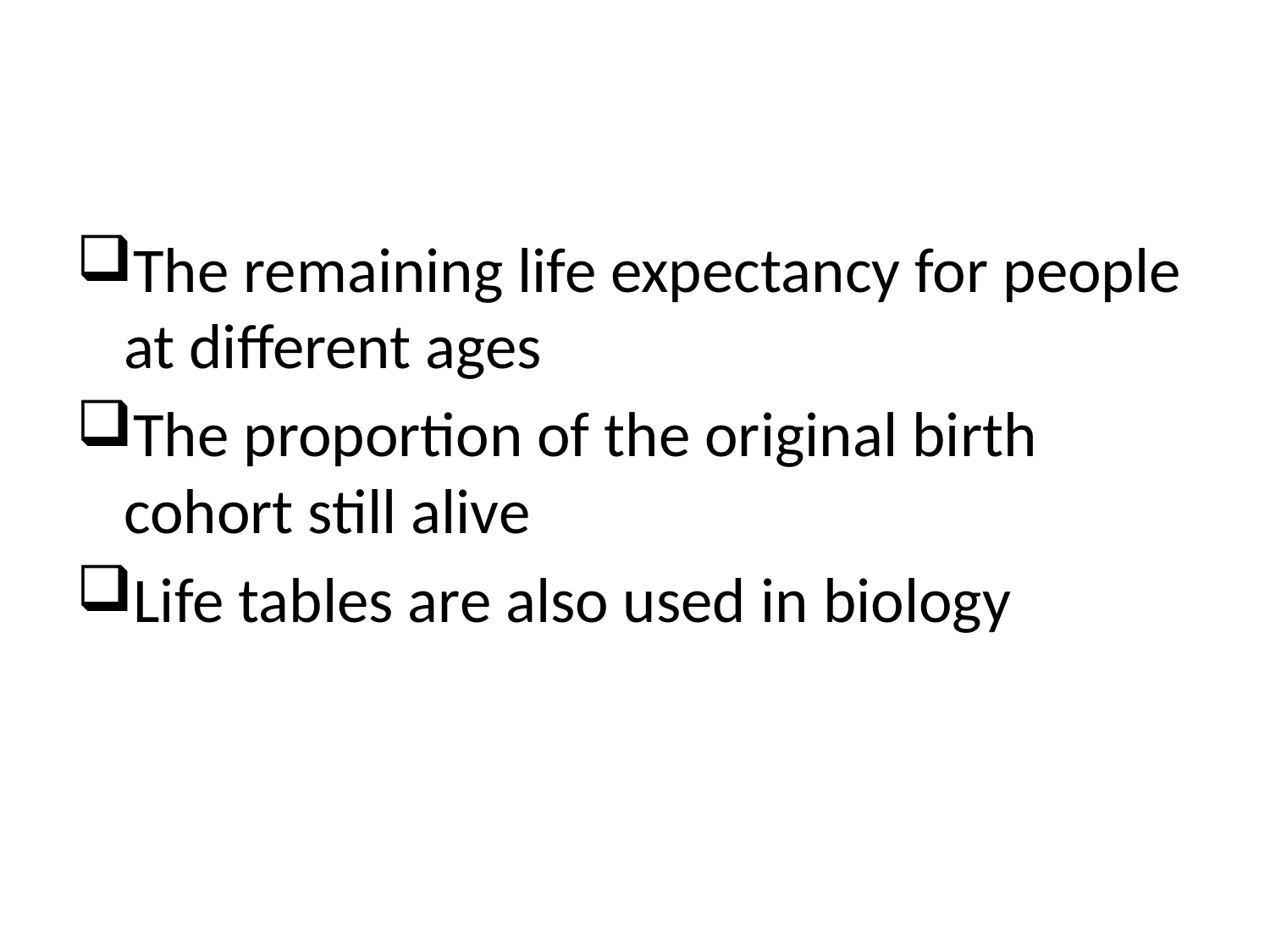

The remaining life expectancy for people at different ages
The proportion of the original birth cohort still alive
Life tables are also used in biology